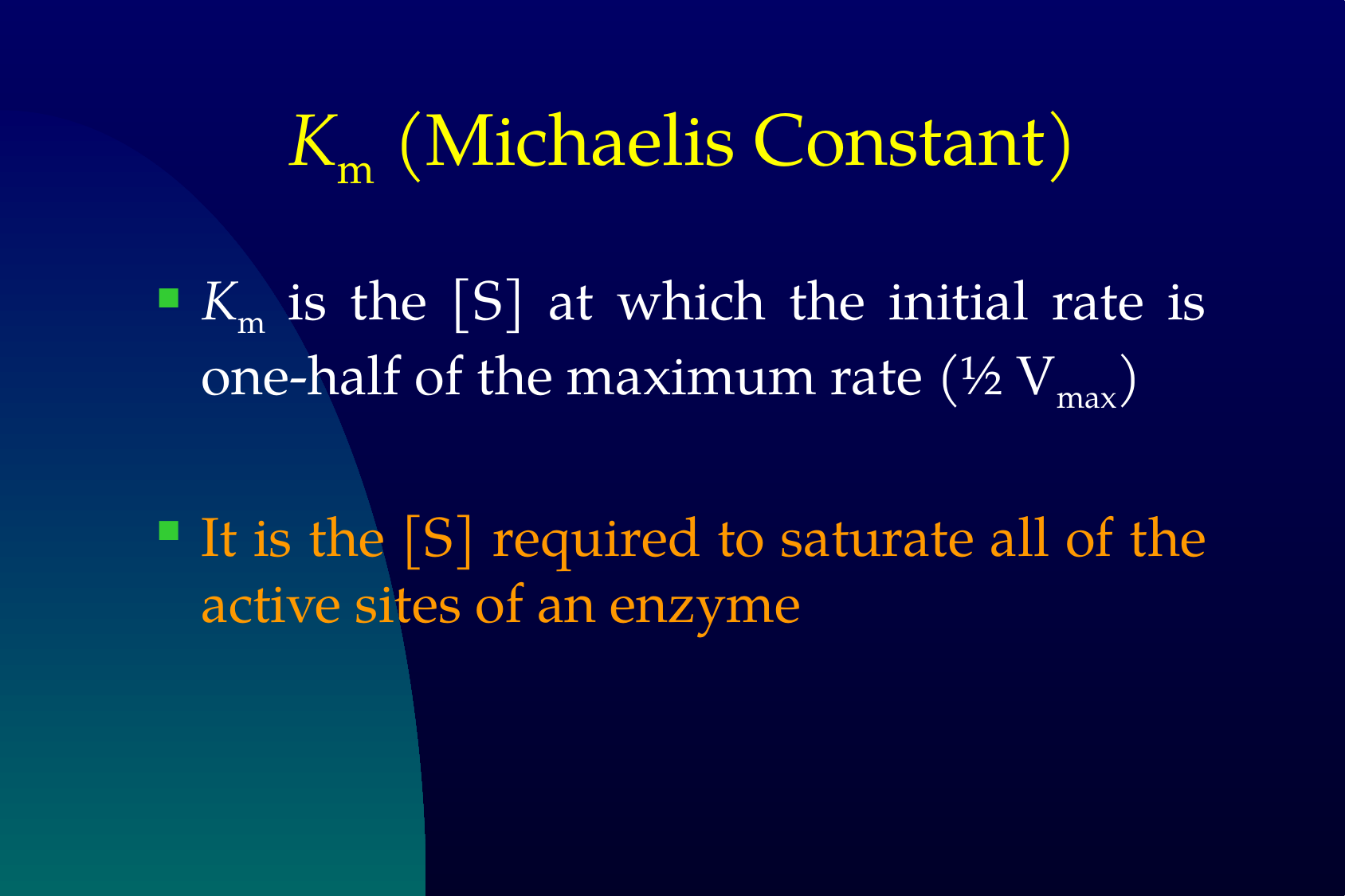

# Km (Michaelis Constant)
Km is the [S] at which the initial rate is one-half of the maximum rate (½ Vmax)

It is the [S] required to saturate all of the active sites of an enzyme